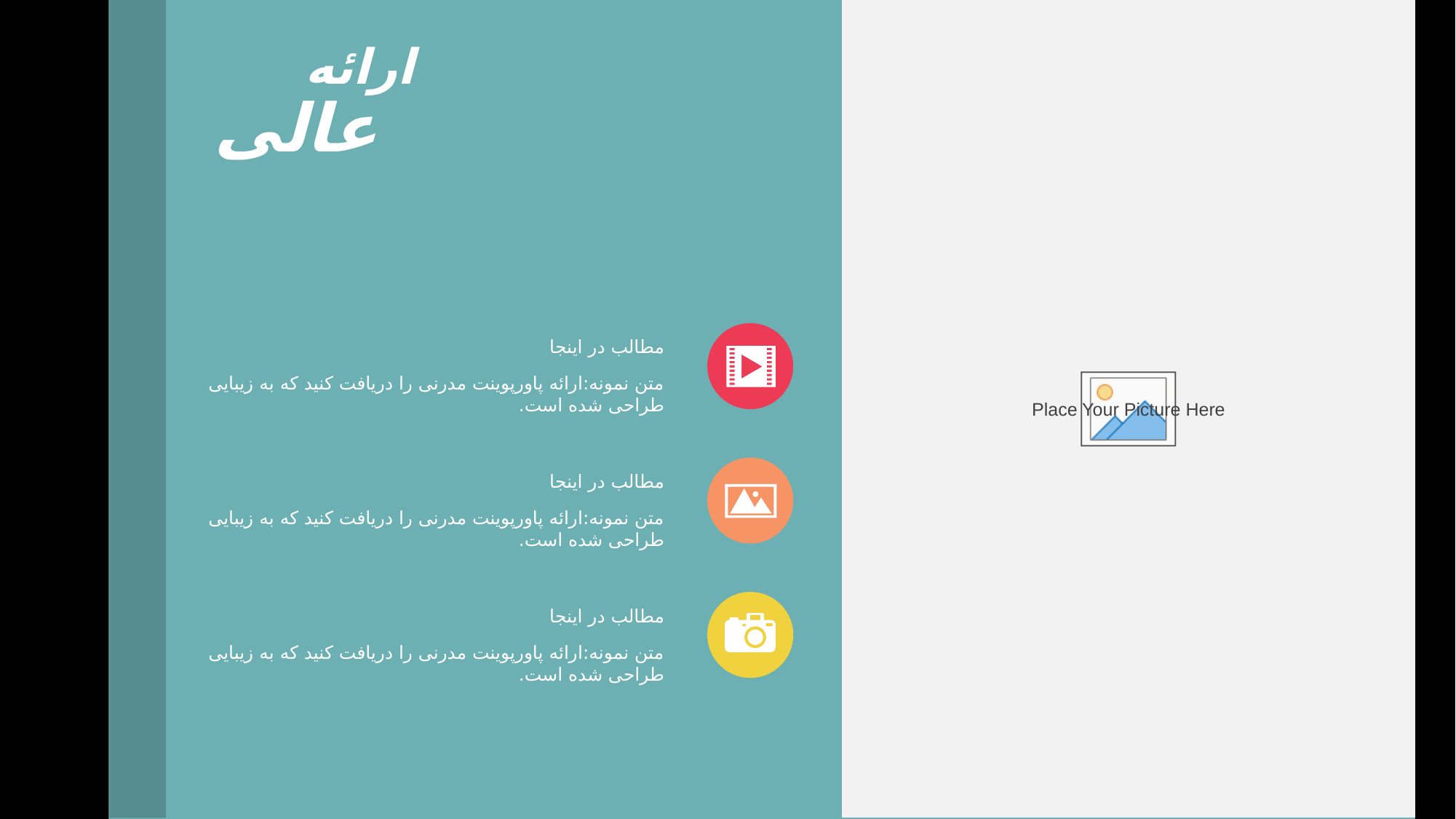

ارائه
عالی

مطالب در اینجا
متن نمونه:ارائه پاورپوینت مدرنی را دریافت کنید که به زیبایی طراحی شده است.

مطالب در اینجا
متن نمونه:ارائه پاورپوینت مدرنی را دریافت کنید که به زیبایی طراحی شده است.

مطالب در اینجا
متن نمونه:ارائه پاورپوینت مدرنی را دریافت کنید که به زیبایی طراحی شده است.